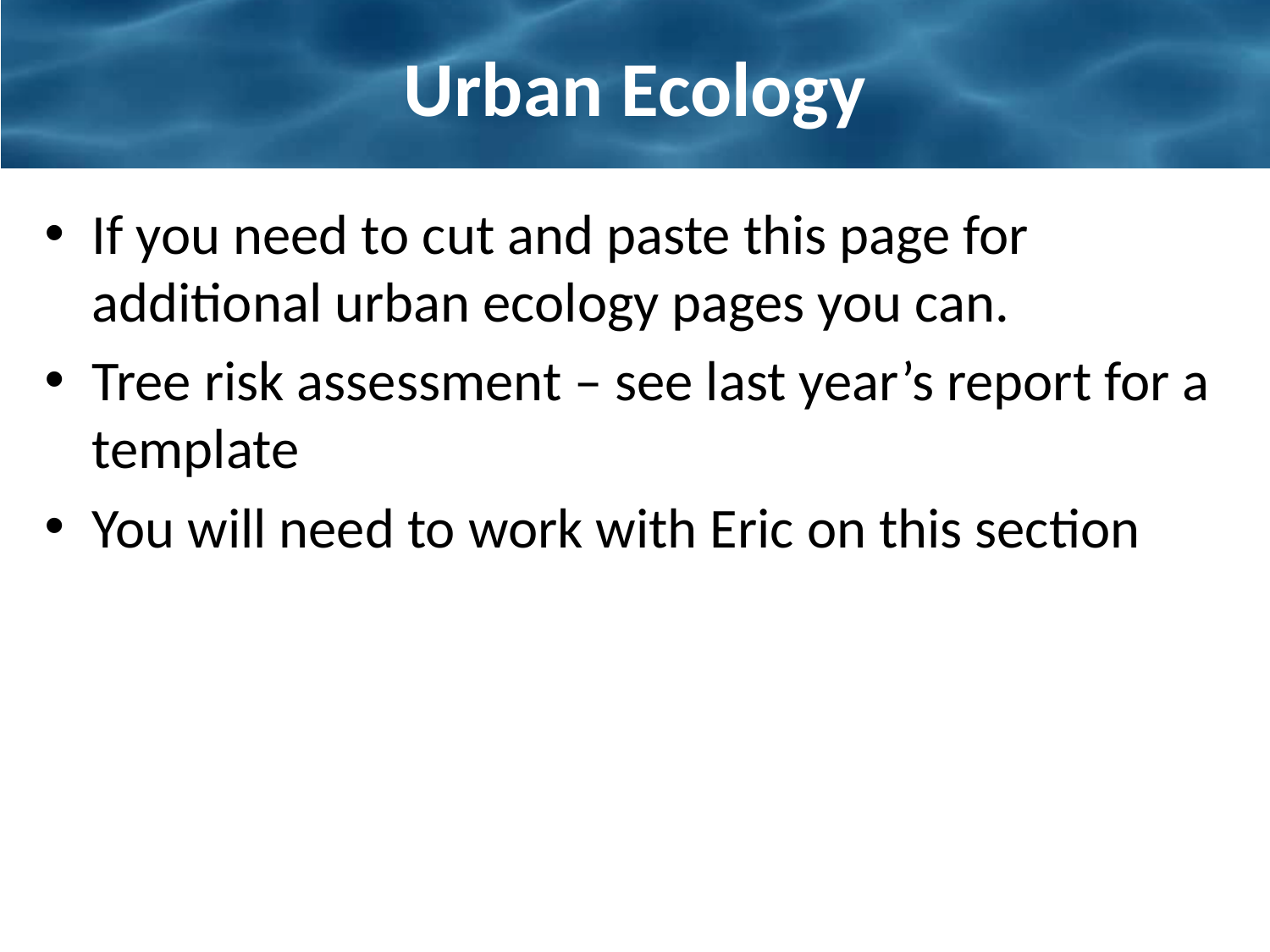

# Urban Ecology
If you need to cut and paste this page for additional urban ecology pages you can.
Tree risk assessment – see last year’s report for a template
You will need to work with Eric on this section